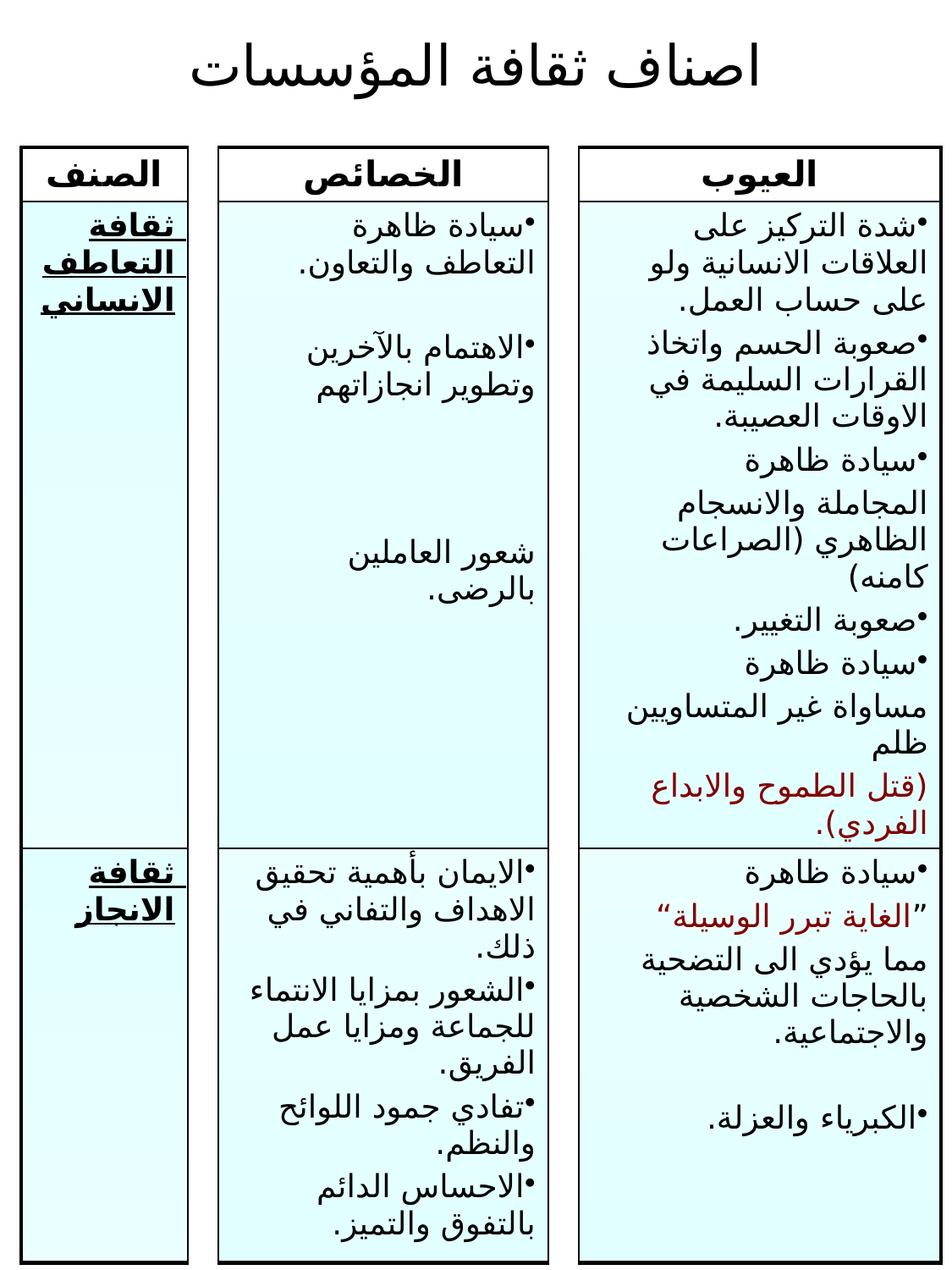

اصناف ثقافة المؤسسات
| الصنف |  | الخصائص |  | العيوب |
| --- | --- | --- | --- | --- |
| ثقافة التعاطف الانساني |  | سيادة ظاهرة التعاطف والتعاون. الاهتمام بالآخرين وتطوير انجازاتهم شعور العاملين بالرضى. |  | شدة التركيز على العلاقات الانسانية ولو على حساب العمل. صعوبة الحسم واتخاذ القرارات السليمة في الاوقات العصيبة. سيادة ظاهرة المجاملة والانسجام الظاهري (الصراعات كامنه) صعوبة التغيير. سيادة ظاهرة مساواة غير المتساويين ظلم (قتل الطموح والابداع الفردي). |
| ثقافة الانجاز |  | الايمان بأهمية تحقيق الاهداف والتفاني في ذلك. الشعور بمزايا الانتماء للجماعة ومزايا عمل الفريق. تفادي جمود اللوائح والنظم. الاحساس الدائم بالتفوق والتميز. |  | سيادة ظاهرة ”الغاية تبرر الوسيلة“ مما يؤدي الى التضحية بالحاجات الشخصية والاجتماعية. الكبرياء والعزلة. |
34